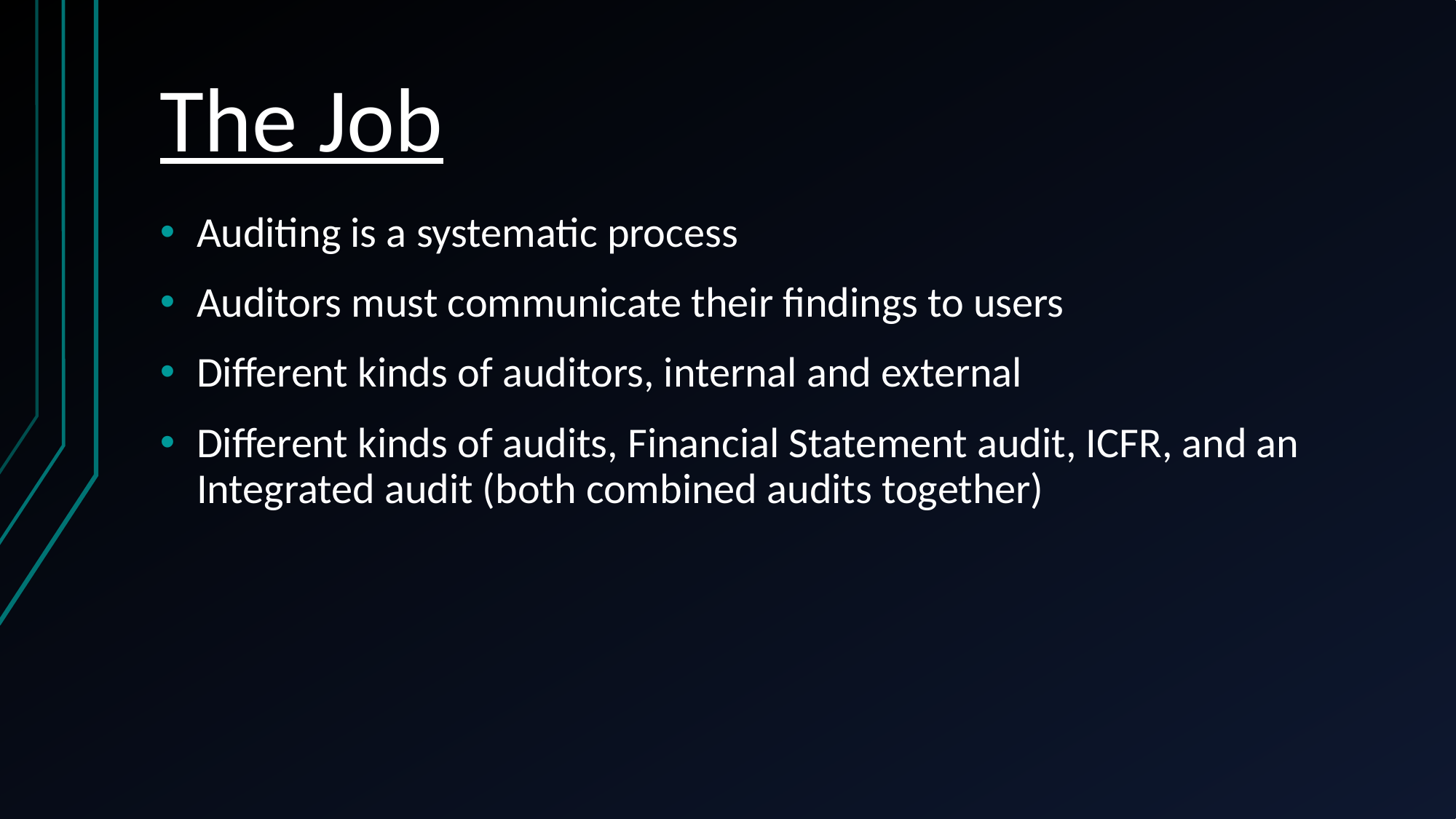

# The Job
Auditing is a systematic process
Auditors must communicate their findings to users
Different kinds of auditors, internal and external
Different kinds of audits, Financial Statement audit, ICFR, and an Integrated audit (both combined audits together)